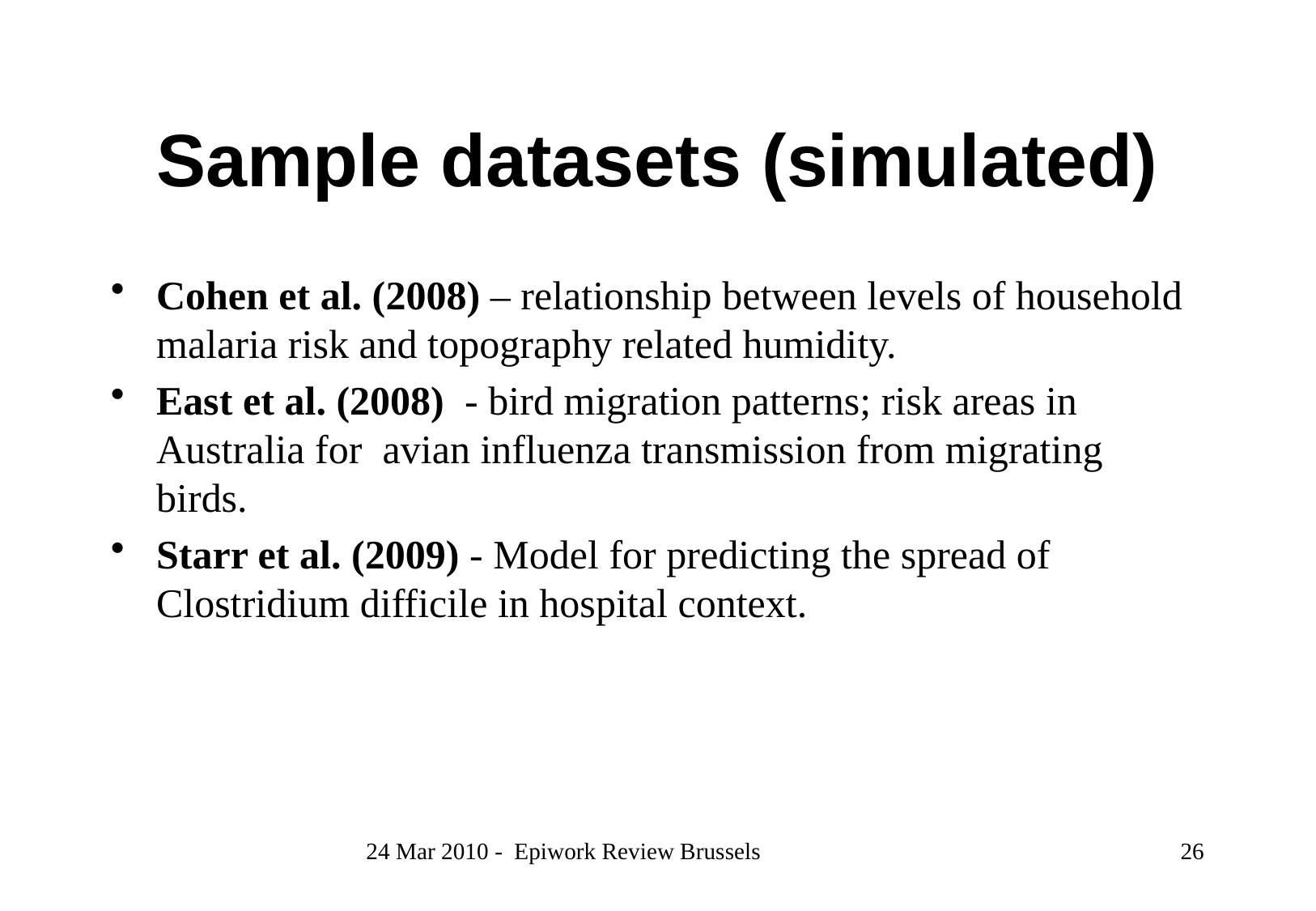

# Sample datasets (simulated)
Cohen et al. (2008) – relationship between levels of household malaria risk and topography related humidity.
East et al. (2008)  - bird migration patterns; risk areas in Australia for  avian influenza transmission from migrating birds.
Starr et al. (2009) - Model for predicting the spread of Clostridium difficile in hospital context.

24 Mar 2010 -  Epiwork Review Brussels
26